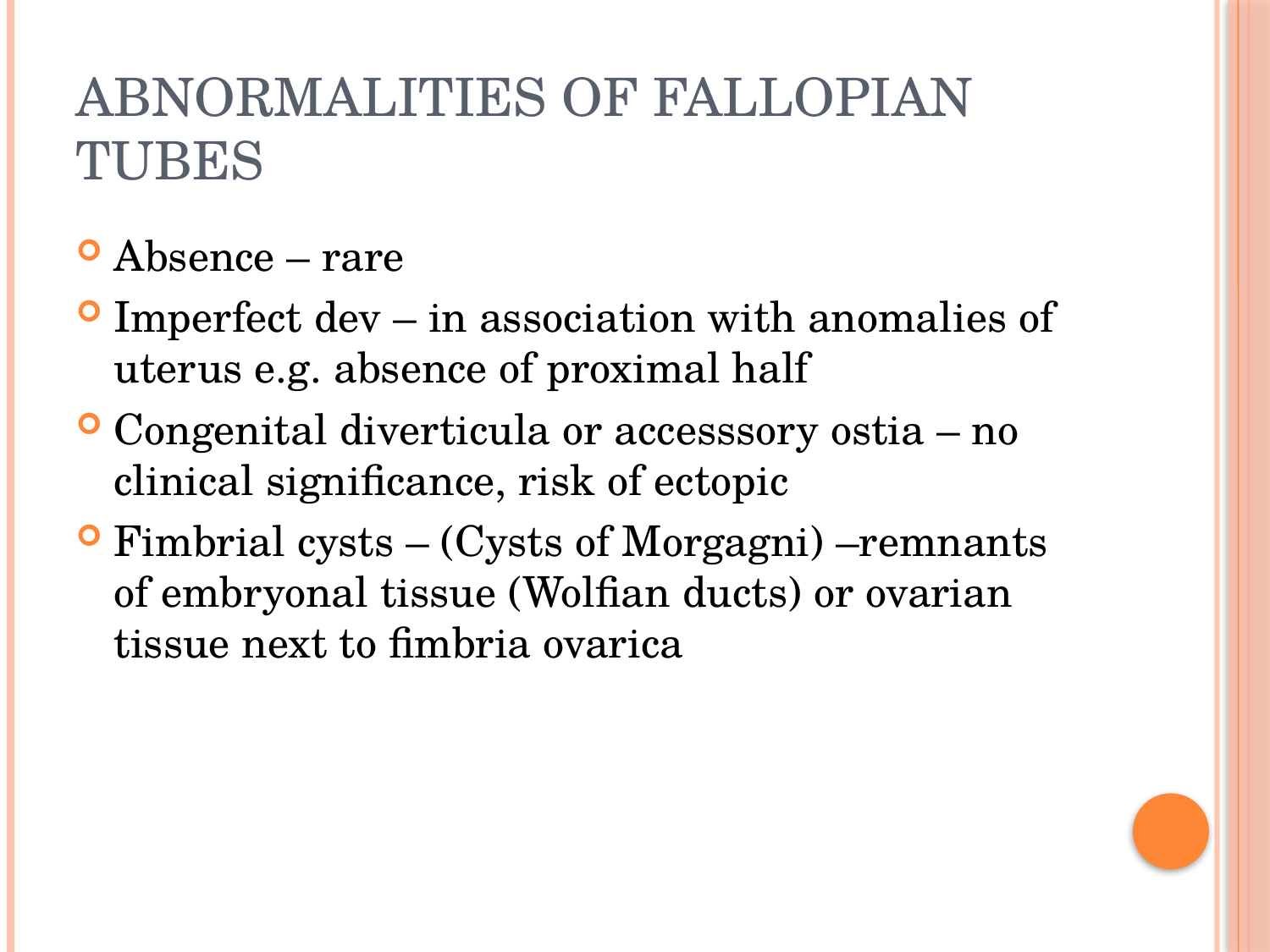

# Abnormalities of Fallopian tubes
Absence – rare
Imperfect dev – in association with anomalies of uterus e.g. absence of proximal half
Congenital diverticula or accesssory ostia – no clinical significance, risk of ectopic
Fimbrial cysts – (Cysts of Morgagni) –remnants of embryonal tissue (Wolfian ducts) or ovarian tissue next to fimbria ovarica